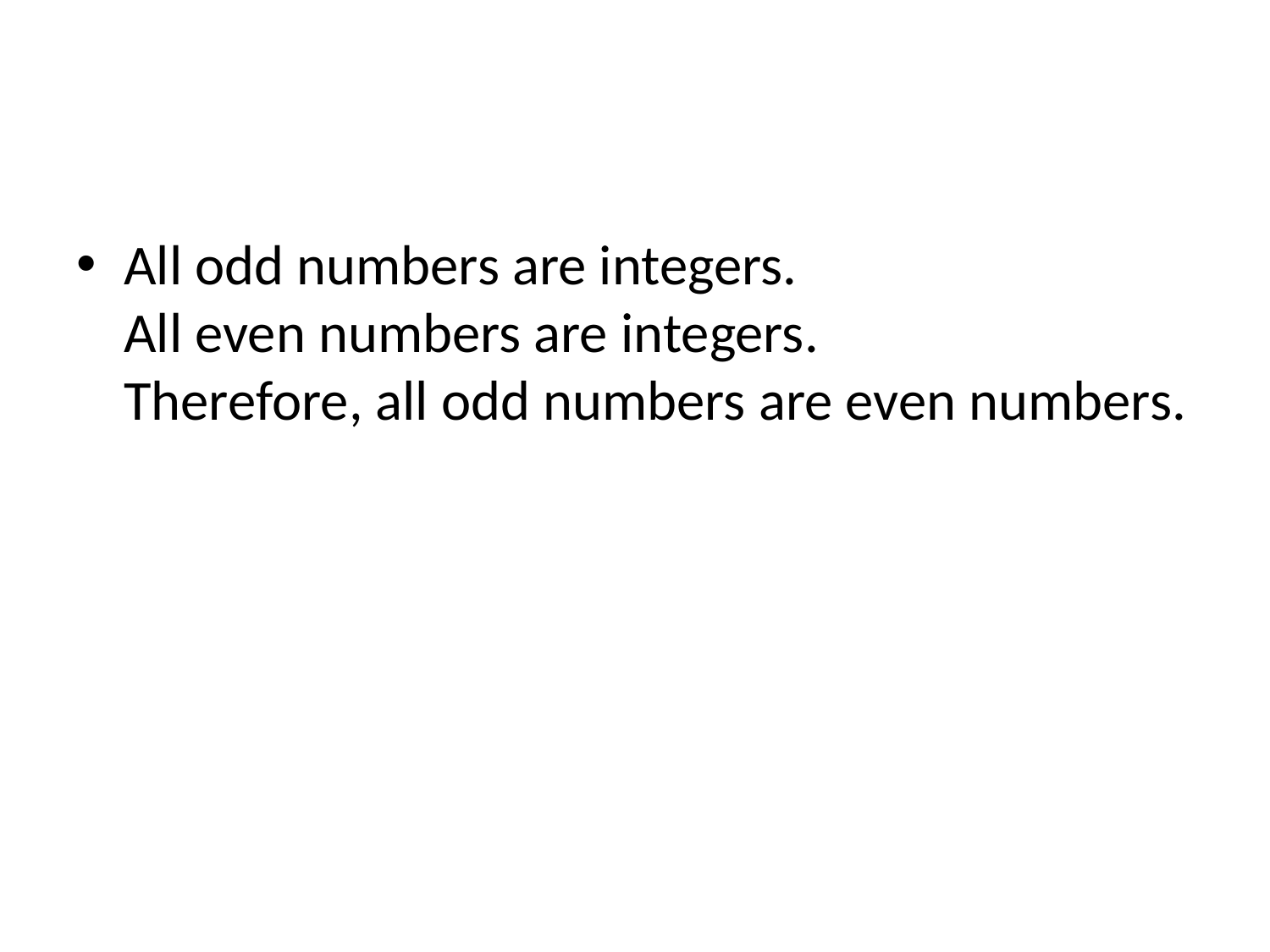

#
All odd numbers are integers.
All even numbers are integers.
Therefore, all odd numbers are even numbers.